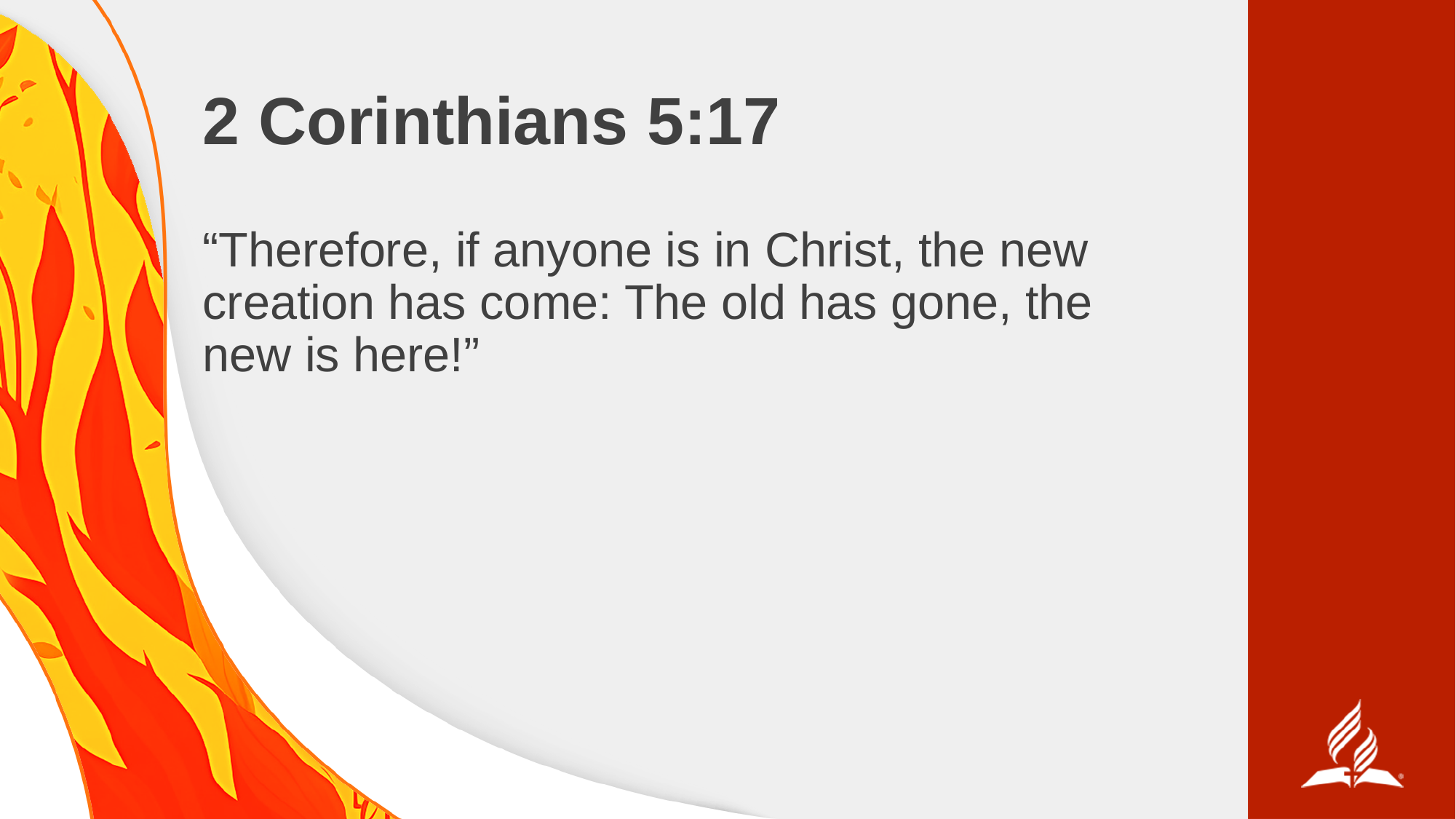

# 2 Corinthians 5:17
“Therefore, if anyone is in Christ, the new creation has come: The old has gone, the new is here!”